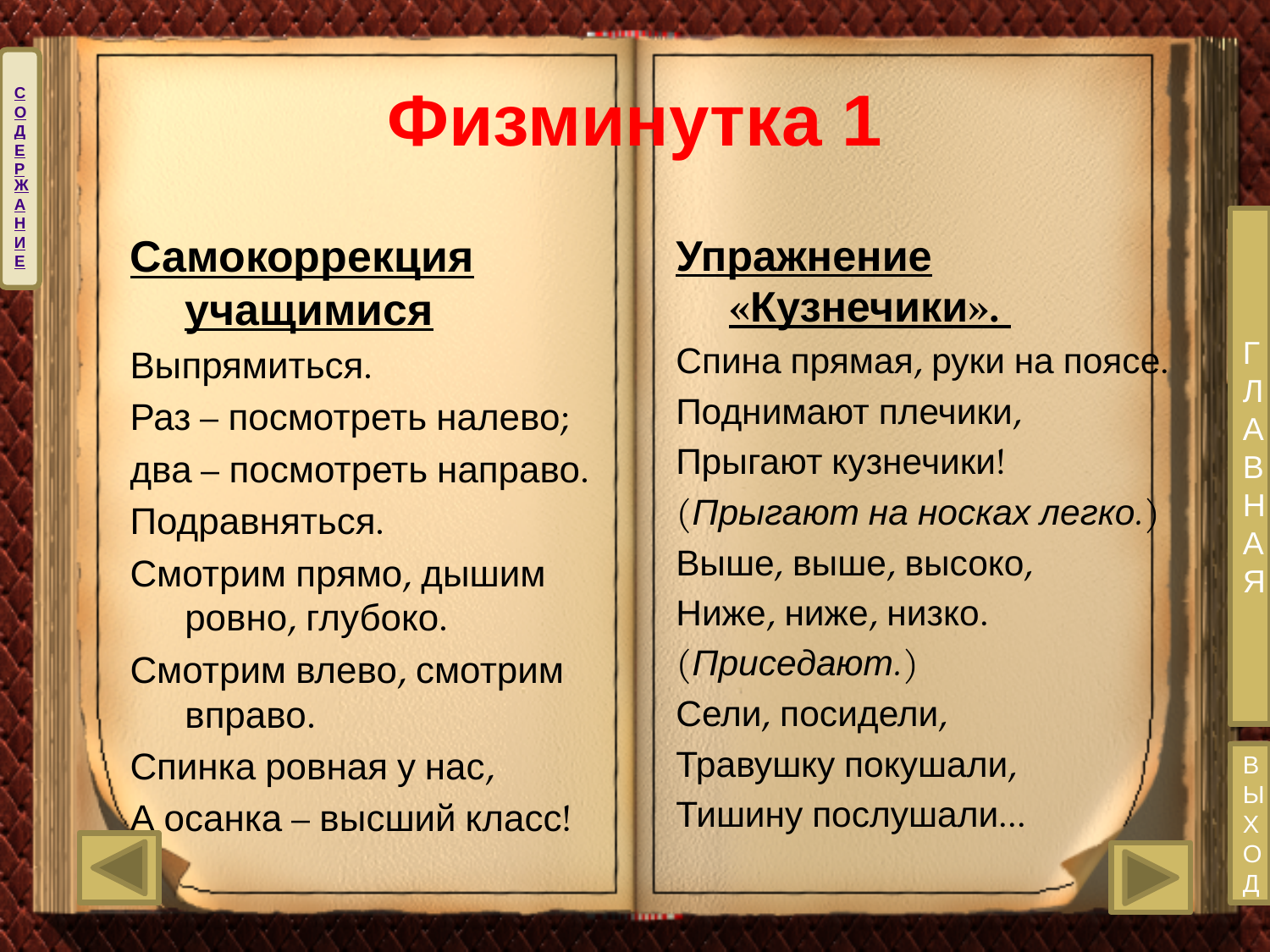

# Физминутка 1
С
О
Д
Е
РЖ
А
Н
И
Е
ГЛАВНАЯ
Самокоррекция учащимися
Выпрямиться.
Раз – посмотреть налево;
два – посмотреть направо.
Подравняться.
Смотрим прямо, дышим ровно, глубоко.
Смотрим влево, смотрим вправо.
Спинка ровная у нас,
А осанка – высший класс!

Упражнение «Кузнечики».
Спина прямая, руки на поясе.
Поднимают плечики,
Прыгают кузнечики!
(Прыгают на носках легко.)
Выше, выше, высоко,
Ниже, ниже, низко.
(Приседают.)
Сели, посидели,
Травушку покушали,
Тишину послушали...

В
Ы
Х
О
Д